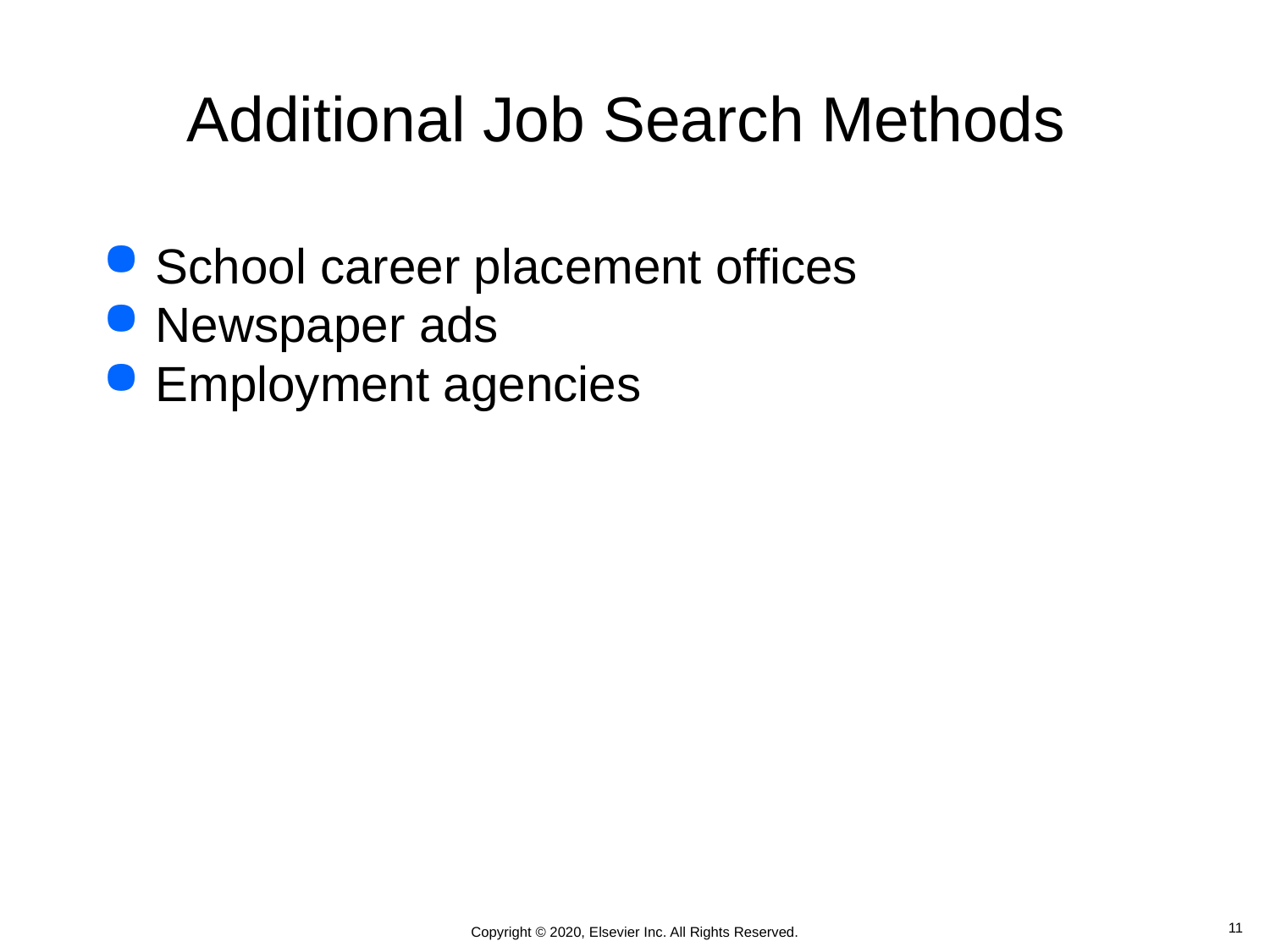

# Additional Job Search Methods
School career placement offices
Newspaper ads
Employment agencies

 11